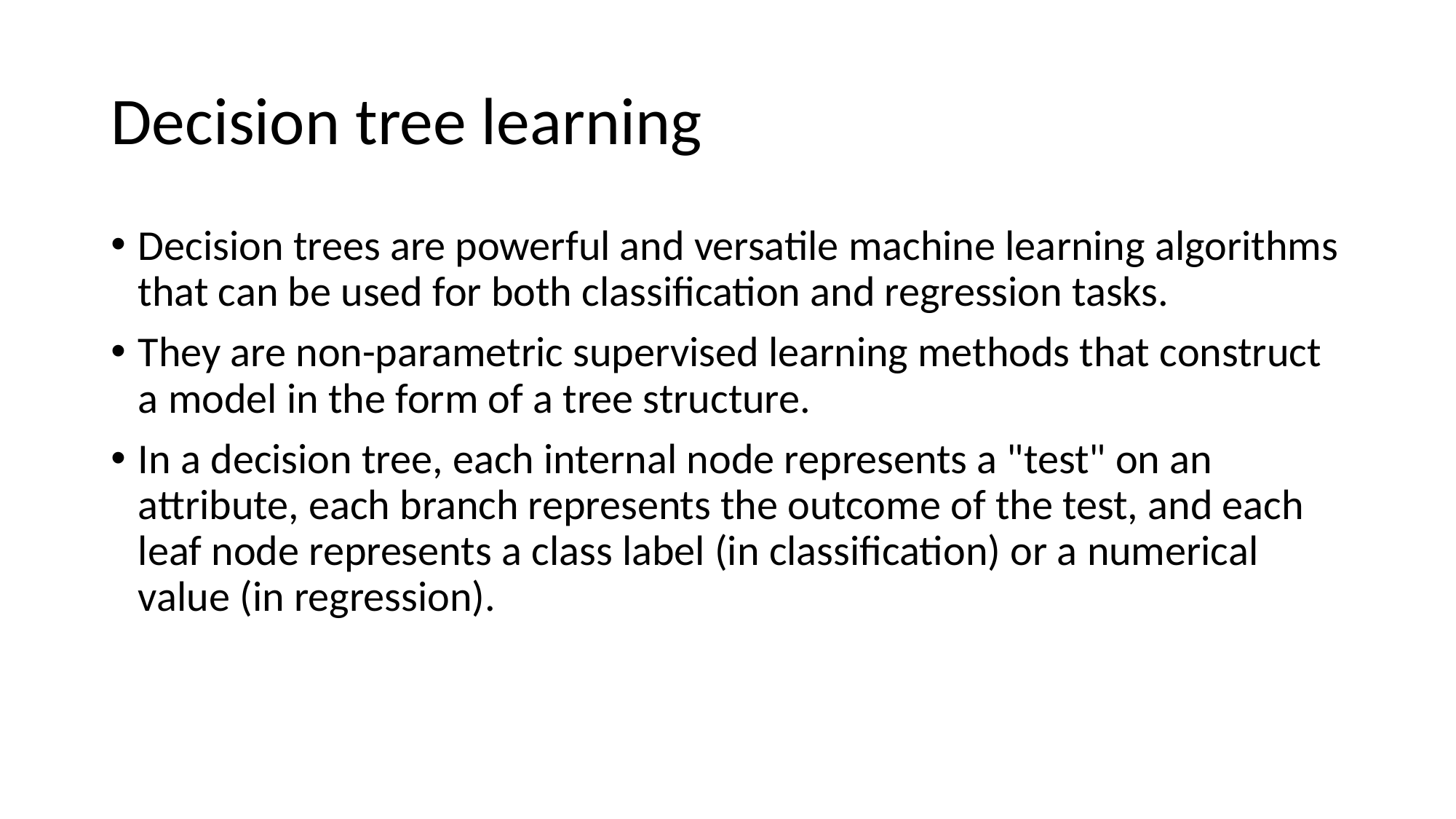

# Decision tree learning
Decision trees are powerful and versatile machine learning algorithms that can be used for both classification and regression tasks.
They are non-parametric supervised learning methods that construct a model in the form of a tree structure.
In a decision tree, each internal node represents a "test" on an attribute, each branch represents the outcome of the test, and each leaf node represents a class label (in classification) or a numerical value (in regression).